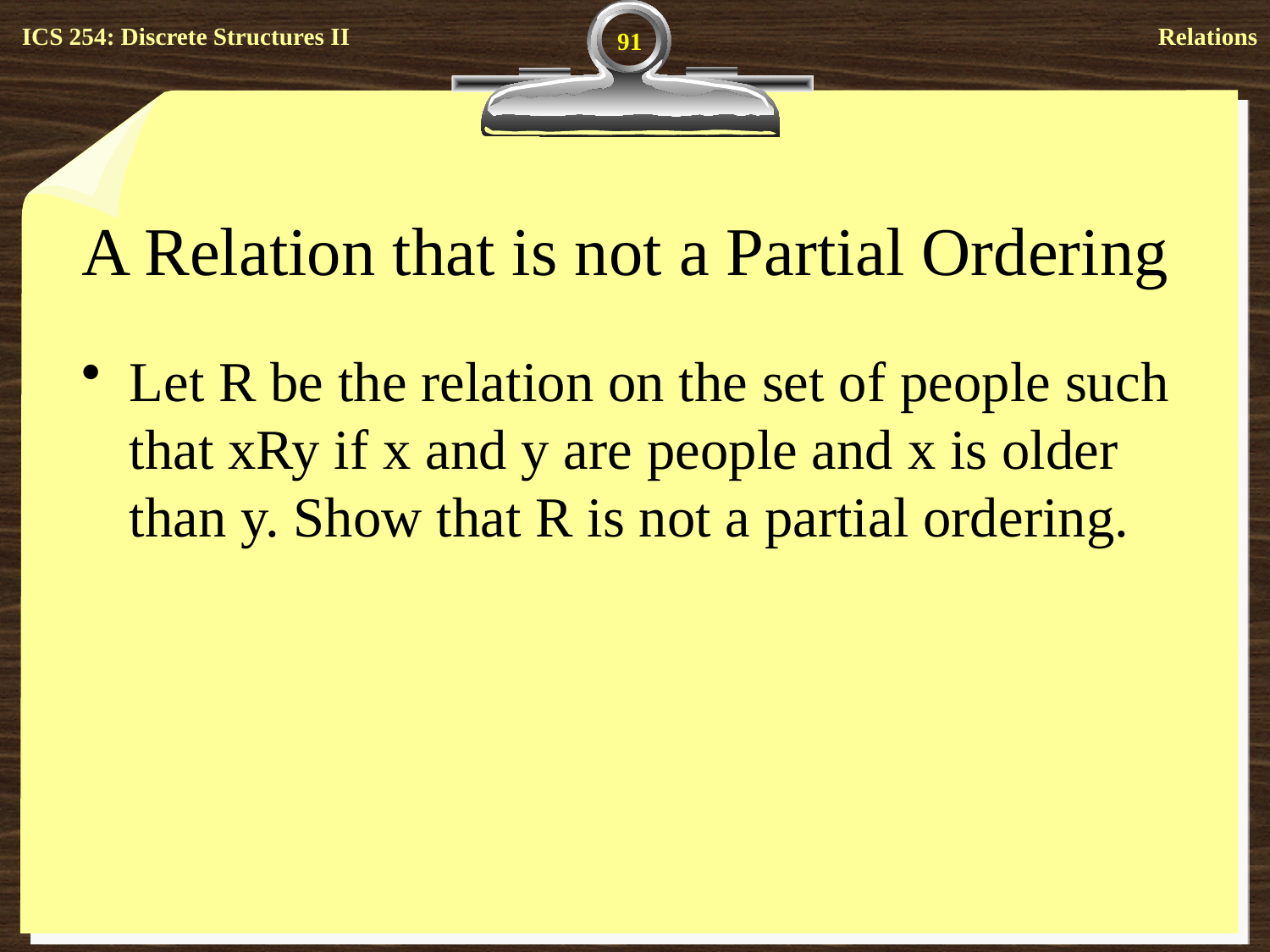

91
# A Relation that is not a Partial Ordering
Let R be the relation on the set of people such that xRy if x and y are people and x is older than y. Show that R is not a partial ordering.